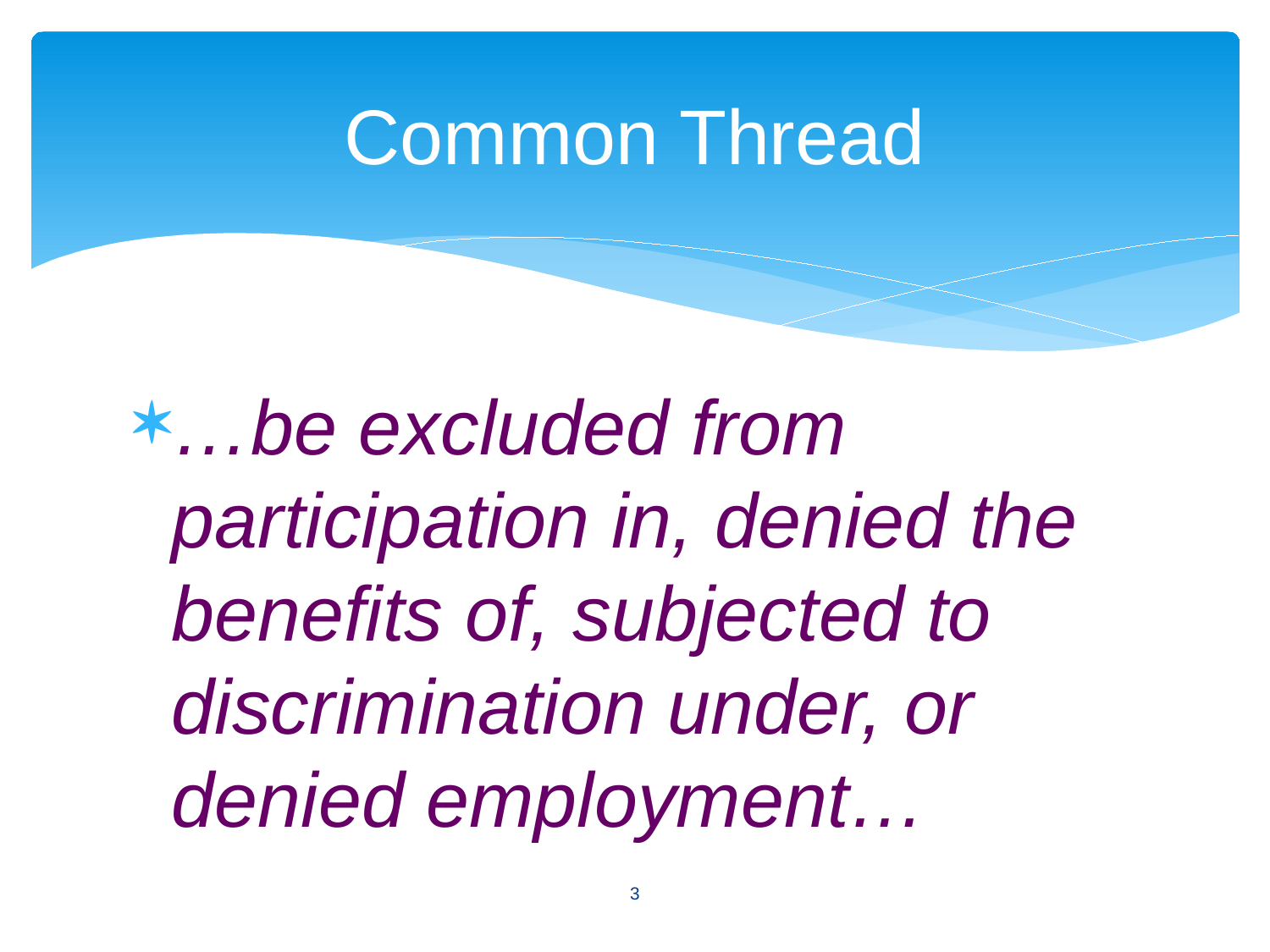

# Common Thread
…be excluded from participation in, denied the benefits of, subjected to discrimination under, or denied employment…

3